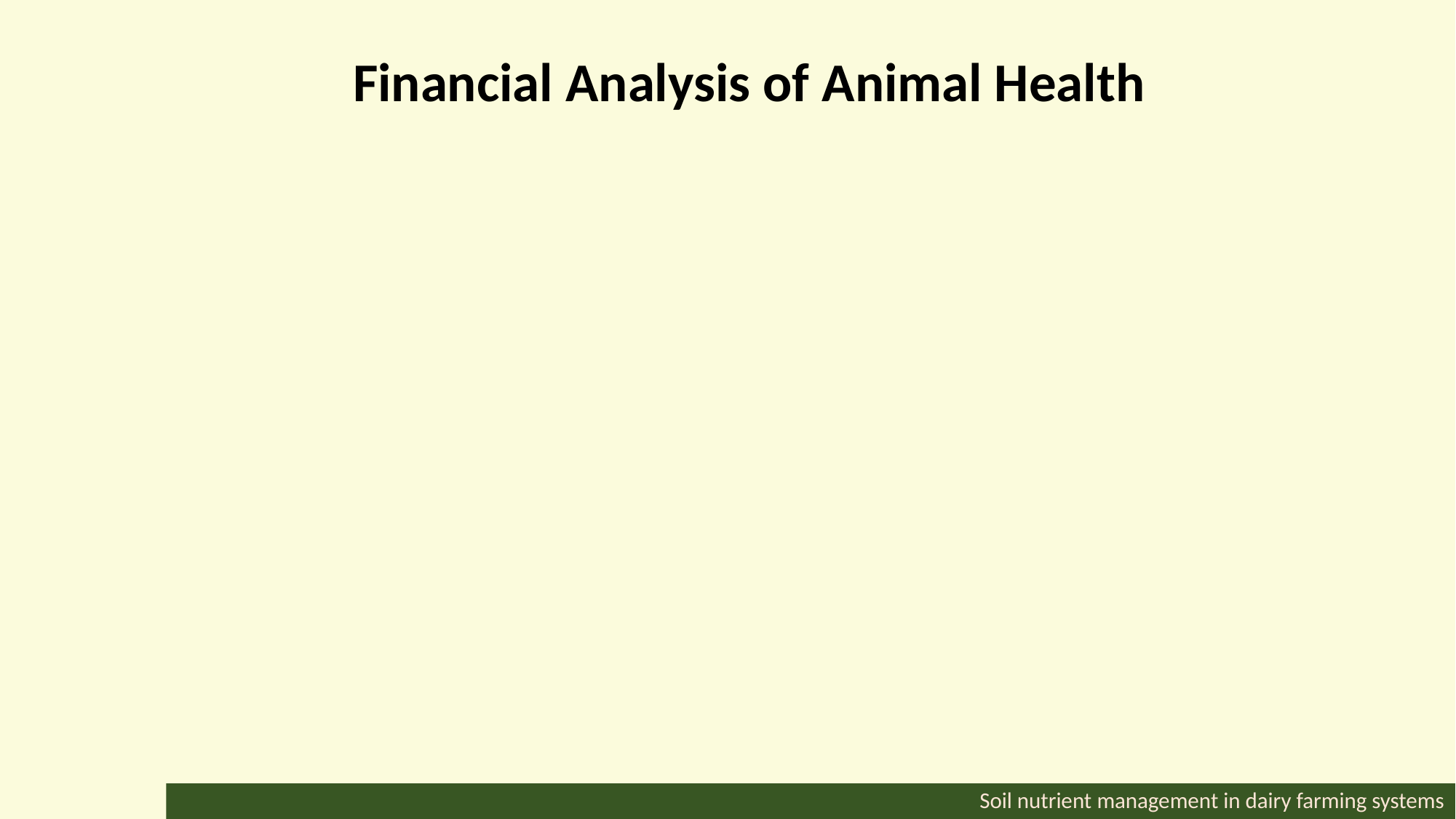

Financial Analysis of Animal Health
# Soil nutrient management in dairy farming systems